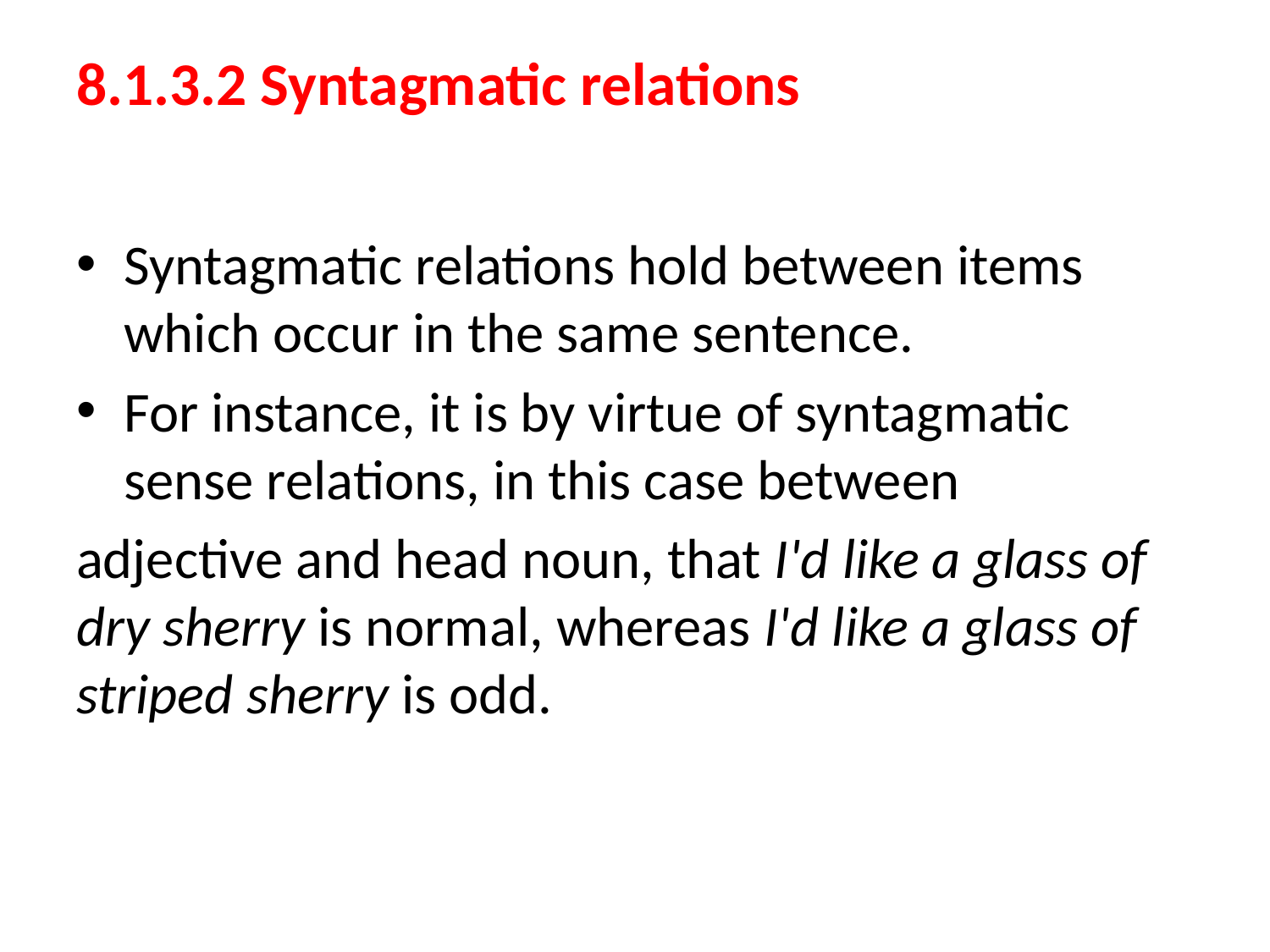

# 8.1.3.2 Syntagmatic relations
Syntagmatic relations hold between items which occur in the same sentence.
For instance, it is by virtue of syntagmatic sense relations, in this case between
adjective and head noun, that I'd like a glass of dry sherry is normal, whereas I'd like a glass of striped sherry is odd.